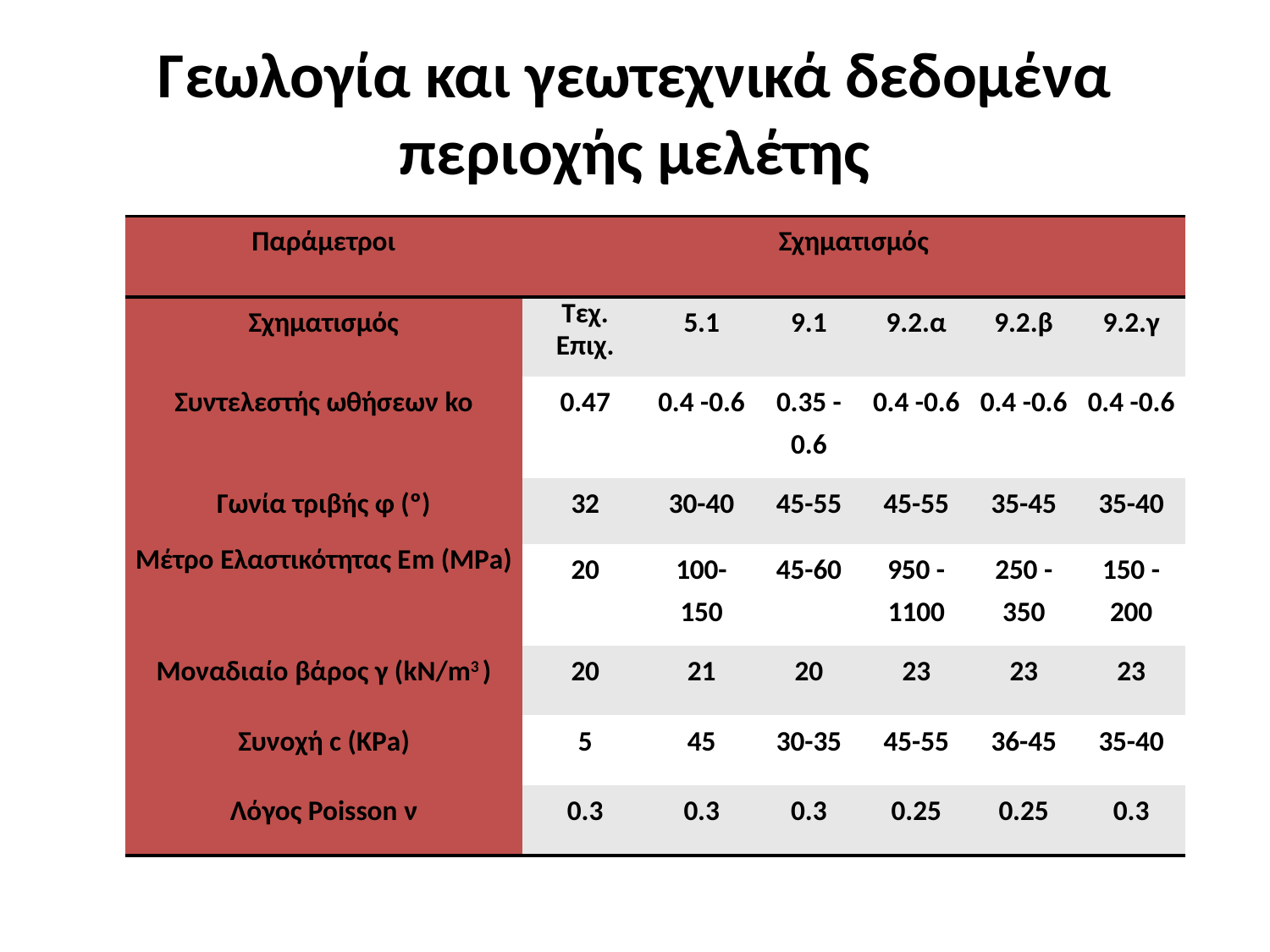

# Γεωλογία και γεωτεχνικά δεδομένα περιοχής μελέτης
| Παράμετροι | Σχηματισμός |  |  |  |  |  |
| --- | --- | --- | --- | --- | --- | --- |
| Σχηματισμός | Τεχ. Επιχ. | 5.1 | 9.1 | 9.2.α | 9.2.β | 9.2.γ |
| Συντελεστής ωθήσεων ko | 0.47 | 0.4 -0.6 | 0.35 -0.6 | 0.4 -0.6 | 0.4 -0.6 | 0.4 -0.6 |
| Γωνία τριβής φ (º) | 32 | 30-40 | 45-55 | 45-55 | 35-45 | 35-40 |
| Μέτρο Ελαστικότητας Εm (MΡa) | 20 | 100-150 | 45-60 | 950 - 1100 | 250 -350 | 150 -200 |
| Μοναδιαίο βάρος γ (kN/m3 ) | 20 | 21 | 20 | 23 | 23 | 23 |
| Συνοχή c (KΡa) | 5 | 45 | 30-35 | 45-55 | 36-45 | 35-40 |
| Λόγος Poisson ν | 0.3 | 0.3 | 0.3 | 0.25 | 0.25 | 0.3 |